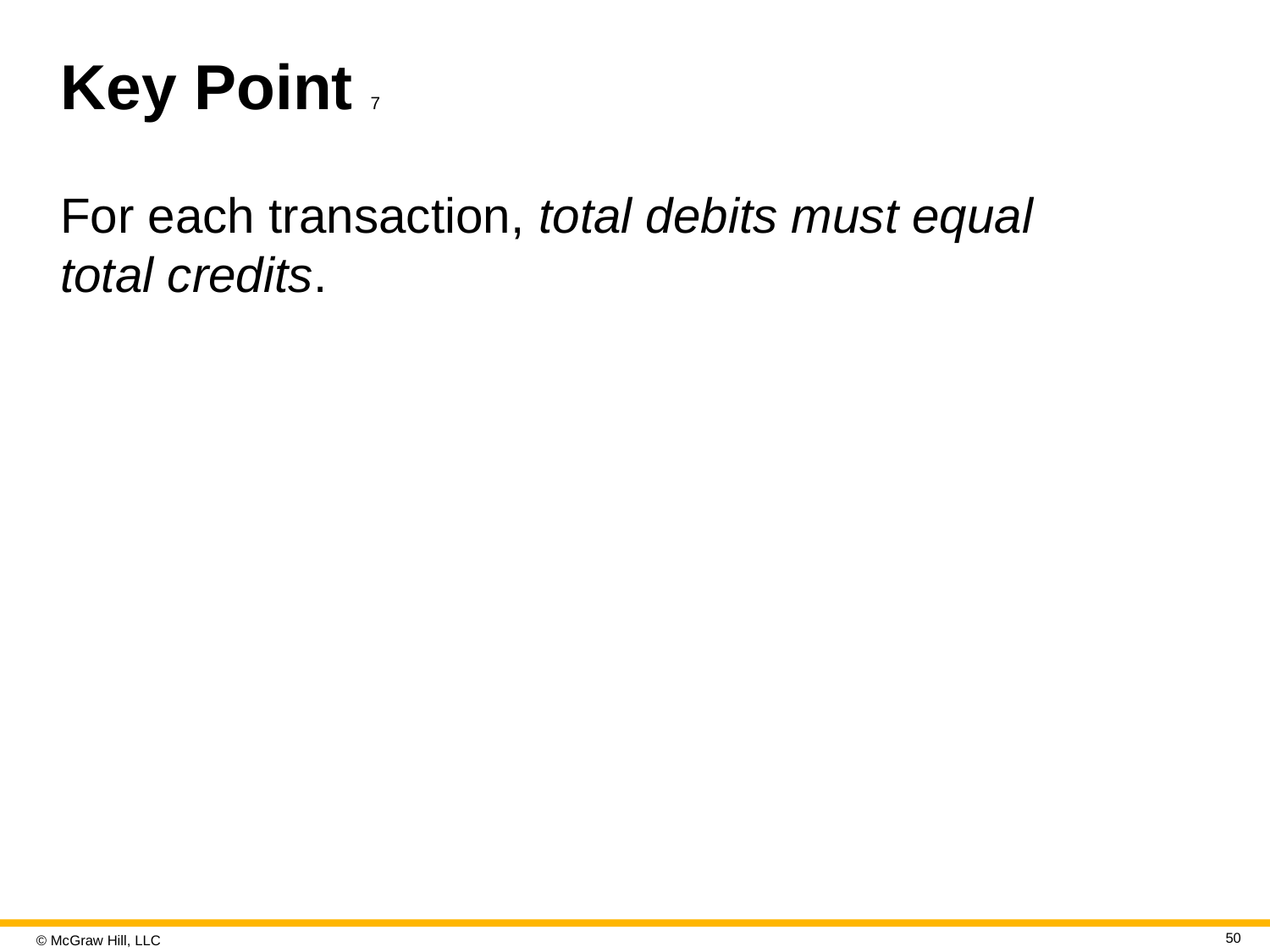

# Key Point 7
For each transaction, total debits must equal total credits.
50